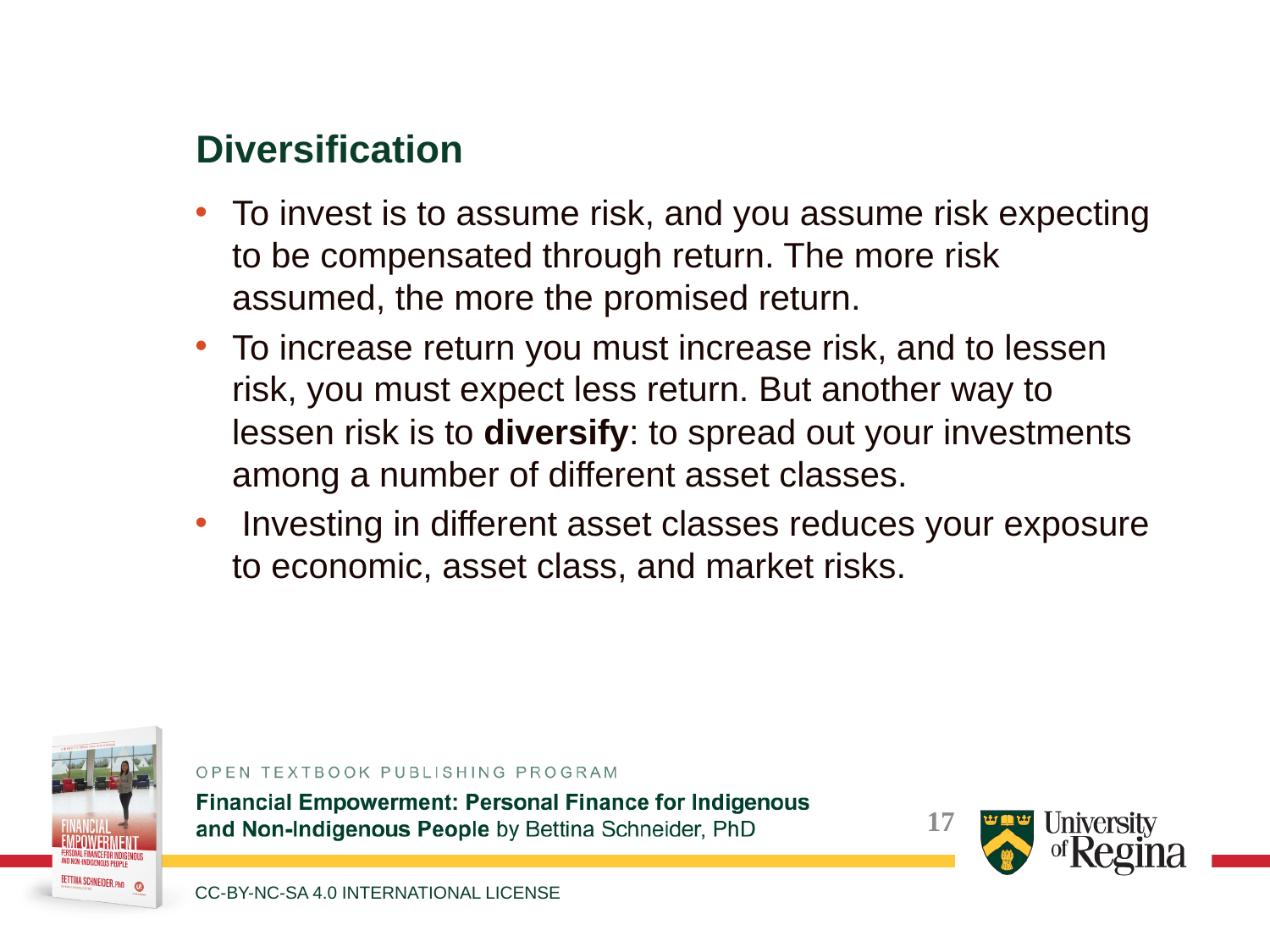

Diversification
To invest is to assume risk, and you assume risk expecting to be compensated through return. The more risk assumed, the more the promised return.
To increase return you must increase risk, and to lessen risk, you must expect less return. But another way to lessen risk is to diversify: to spread out your investments among a number of different asset classes.
 Investing in different asset classes reduces your exposure to economic, asset class, and market risks.
CC-BY-NC-SA 4.0 INTERNATIONAL LICENSE